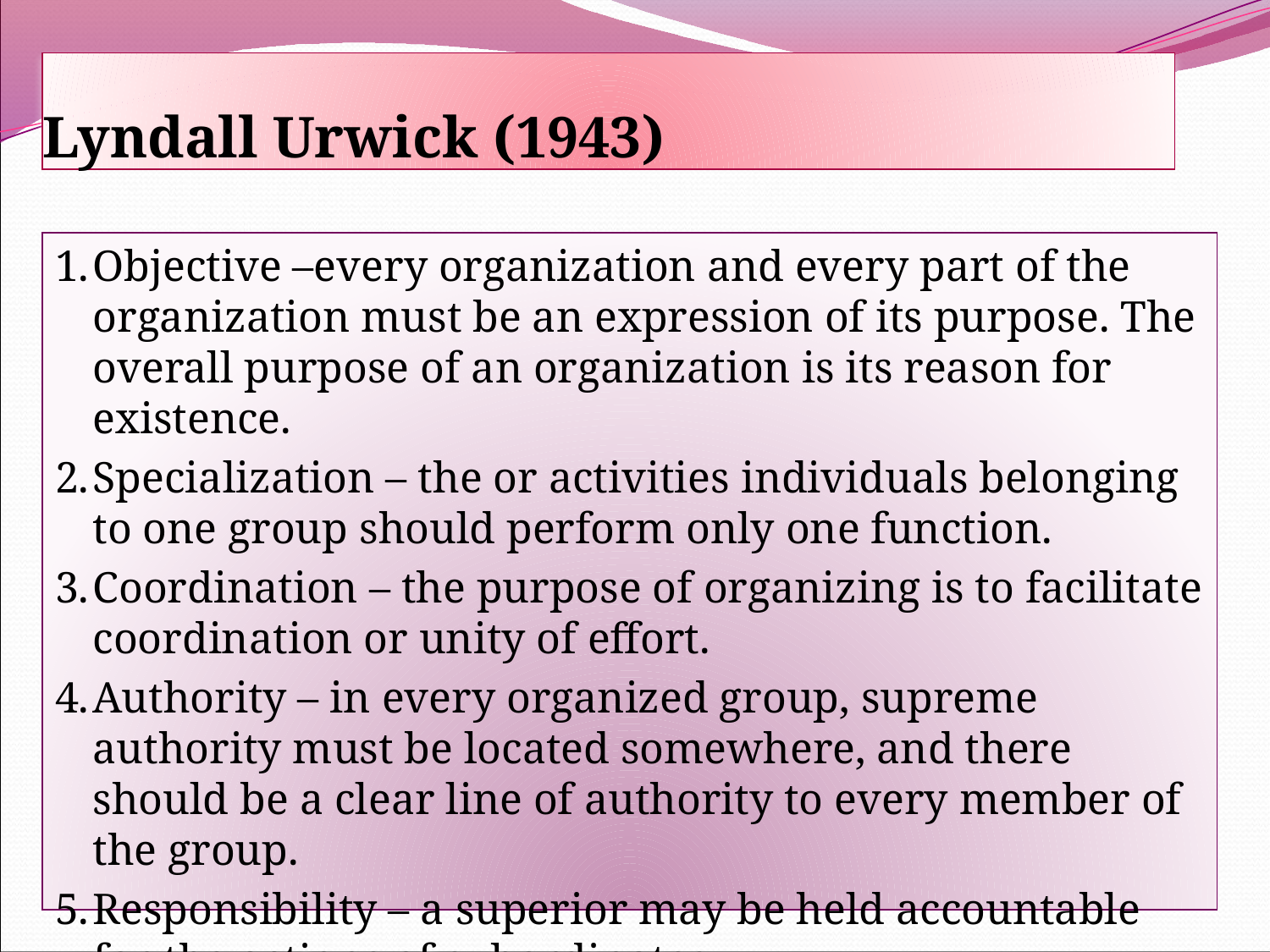

# Lyndall Urwick (1943)
1.	Objective –every organization and every part of the organization must be an expression of its purpose. The overall purpose of an organization is its reason for existence.
2.	Specialization – the or activities individuals belonging to one group should perform only one function.
3.	Coordination – the purpose of organizing is to facilitate coordination or unity of effort.
4.	Authority – in every organized group, supreme authority must be located somewhere, and there should be a clear line of authority to every member of the group.
5.	Responsibility – a superior may be held accountable for the actions of subordinates.